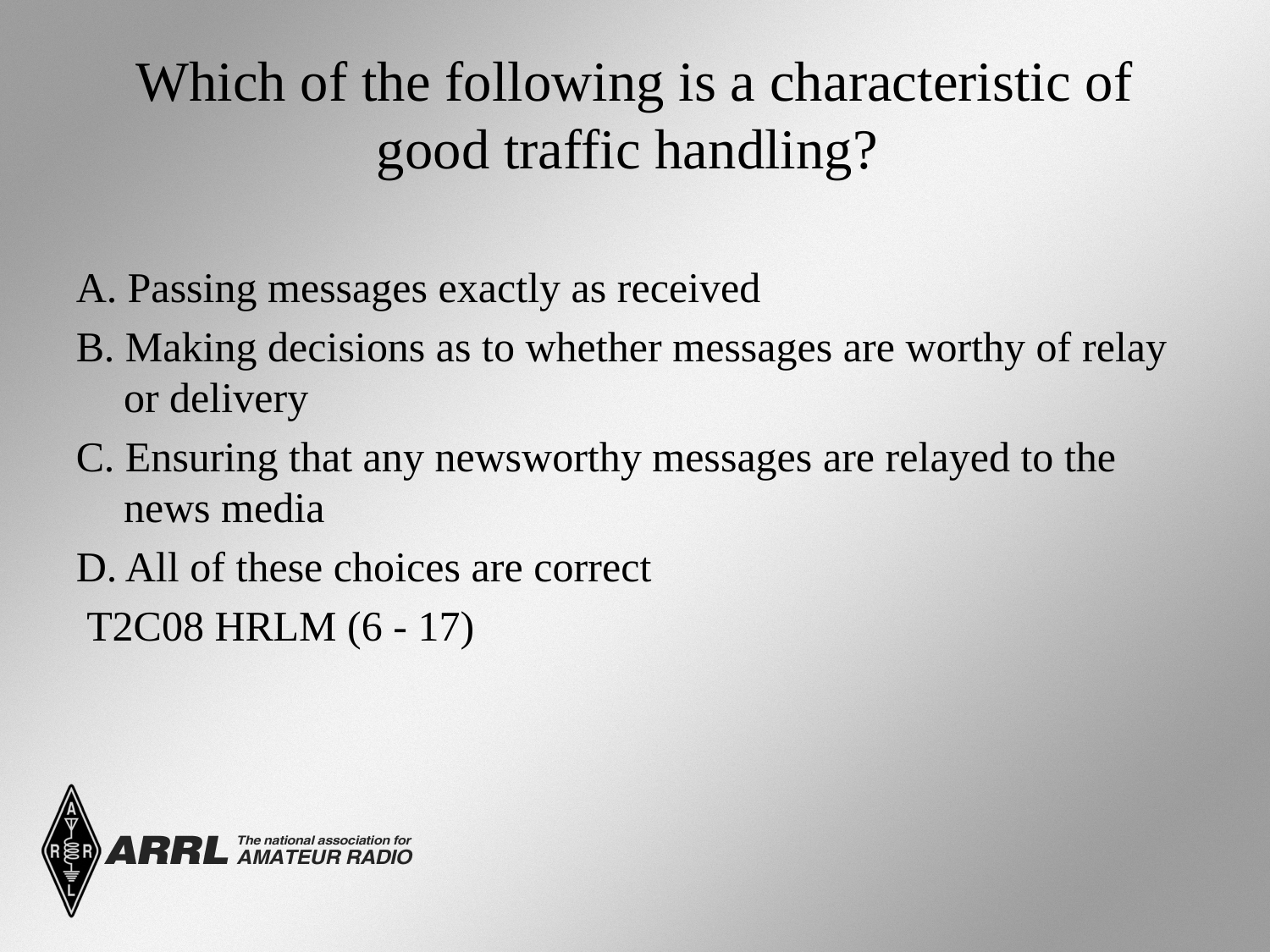

# Which of the following is a characteristic of good traffic handling?
A. Passing messages exactly as received
B. Making decisions as to whether messages are worthy of relay or delivery
C. Ensuring that any newsworthy messages are relayed to the news media
D. All of these choices are correct
 T2C08 HRLM (6 - 17)